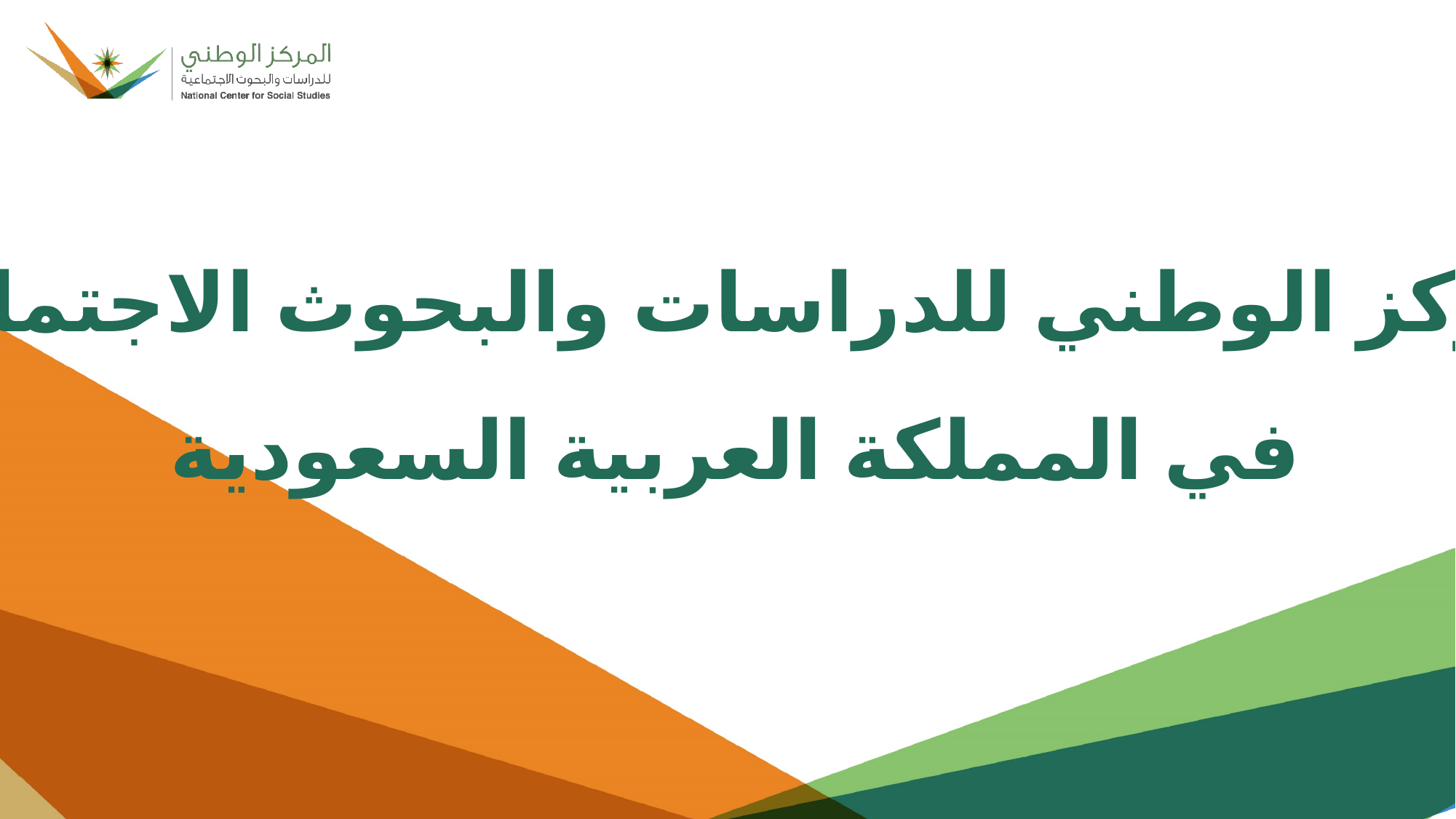

المركز الوطني للدراسات والبحوث الاجتماعية
في المملكة العربية السعودية